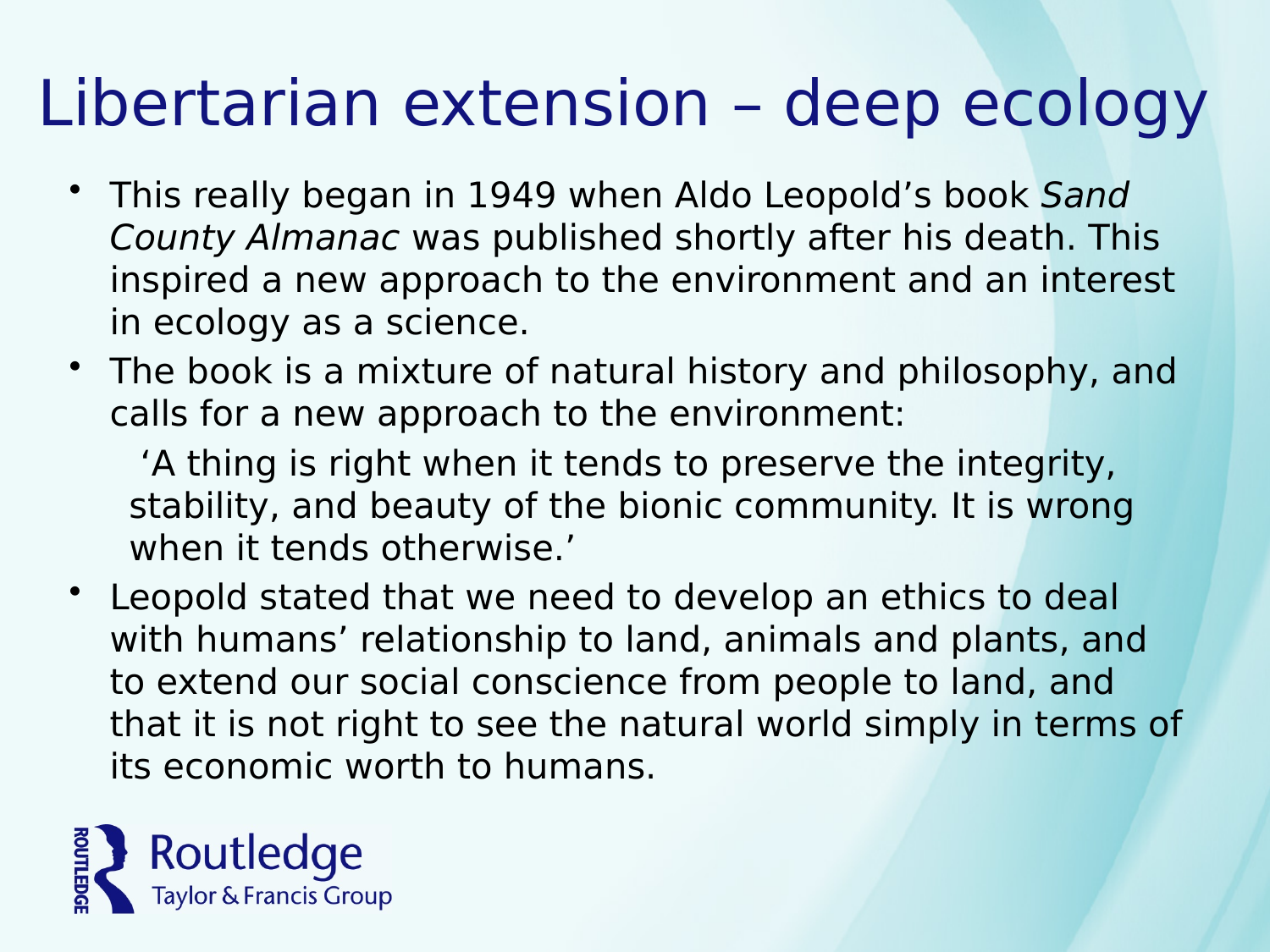

# Libertarian extension – deep ecology
This really began in 1949 when Aldo Leopold’s book Sand County Almanac was published shortly after his death. This inspired a new approach to the environment and an interest in ecology as a science.
The book is a mixture of natural history and philosophy, and calls for a new approach to the environment:
 ‘A thing is right when it tends to preserve the integrity, stability, and beauty of the bionic community. It is wrong when it tends otherwise.’
Leopold stated that we need to develop an ethics to deal with humans’ relationship to land, animals and plants, and to extend our social conscience from people to land, and that it is not right to see the natural world simply in terms of its economic worth to humans.